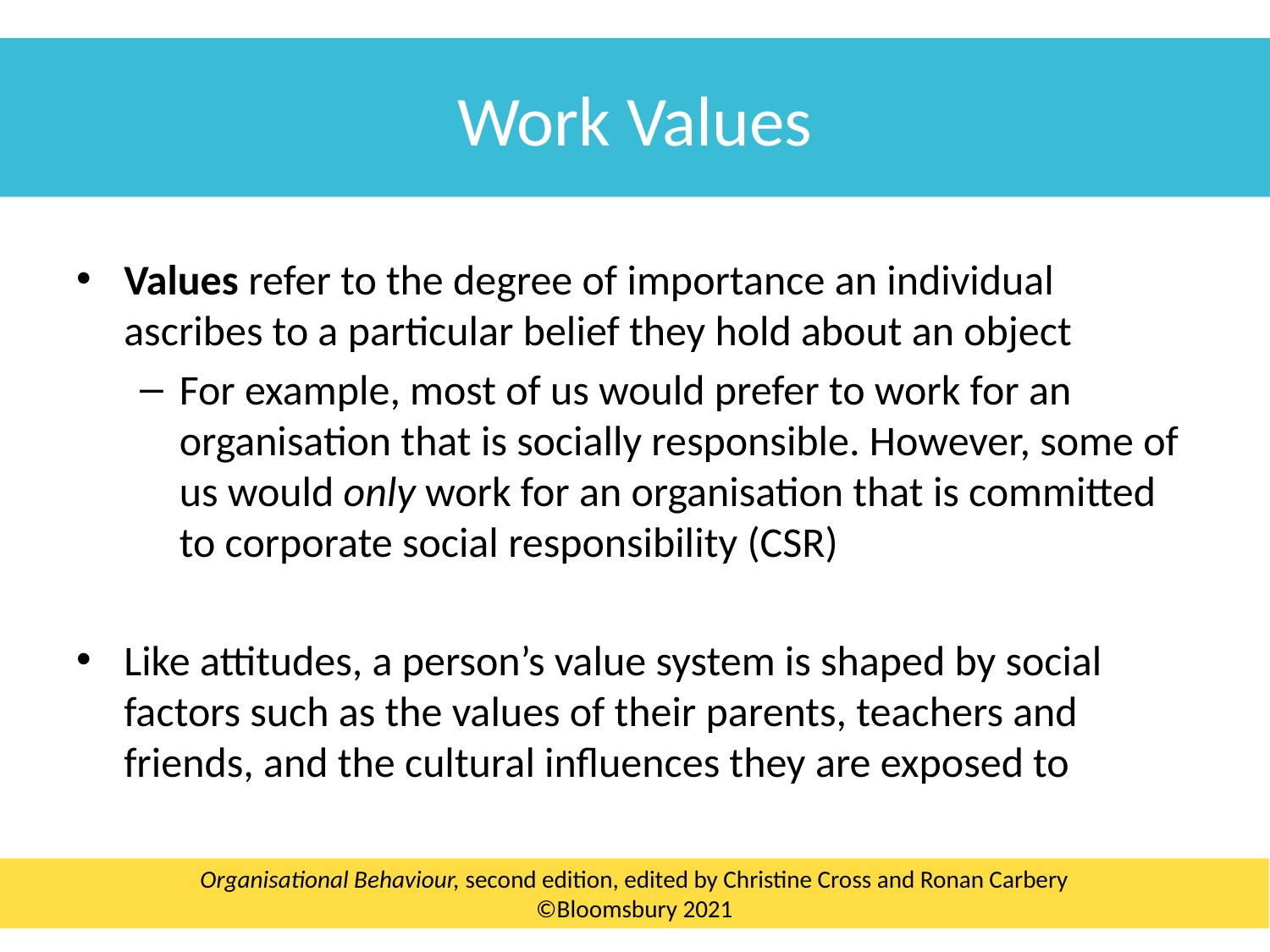

Work Values
Values refer to the degree of importance an individual ascribes to a particular belief they hold about an object
For example, most of us would prefer to work for an organisation that is socially responsible. However, some of us would only work for an organisation that is committed to corporate social responsibility (CSR)

Like attitudes, a person’s value system is shaped by social factors such as the values of their parents, teachers and friends, and the cultural influences they are exposed to